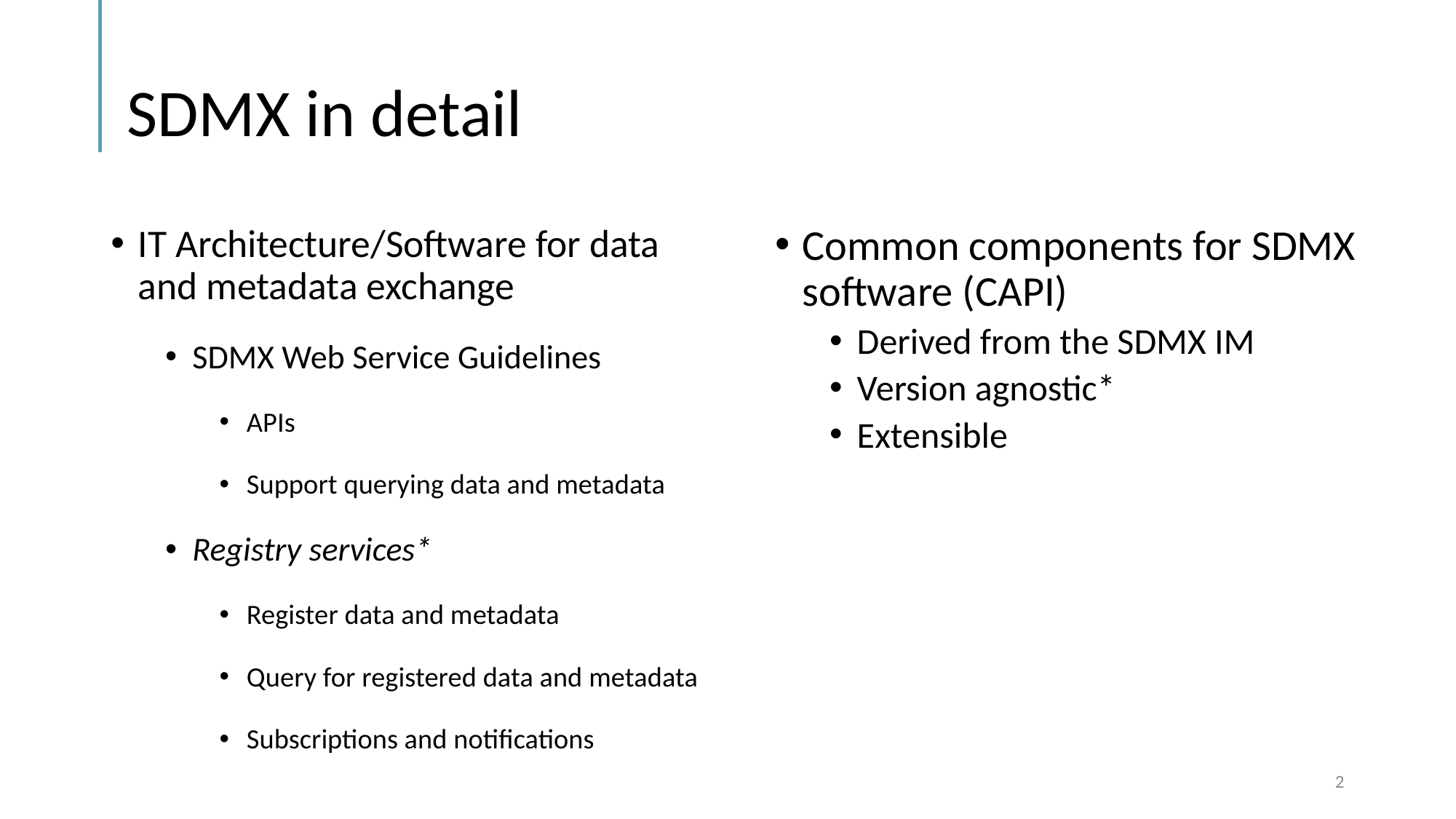

# SDMX in detail
IT Architecture/Software for data and metadata exchange
SDMX Web Service Guidelines
APIs
Support querying data and metadata
Registry services*
Register data and metadata
Query for registered data and metadata
Subscriptions and notifications

Common components for SDMX software (CAPI)
Derived from the SDMX IM
Version agnostic*
Extensible

2